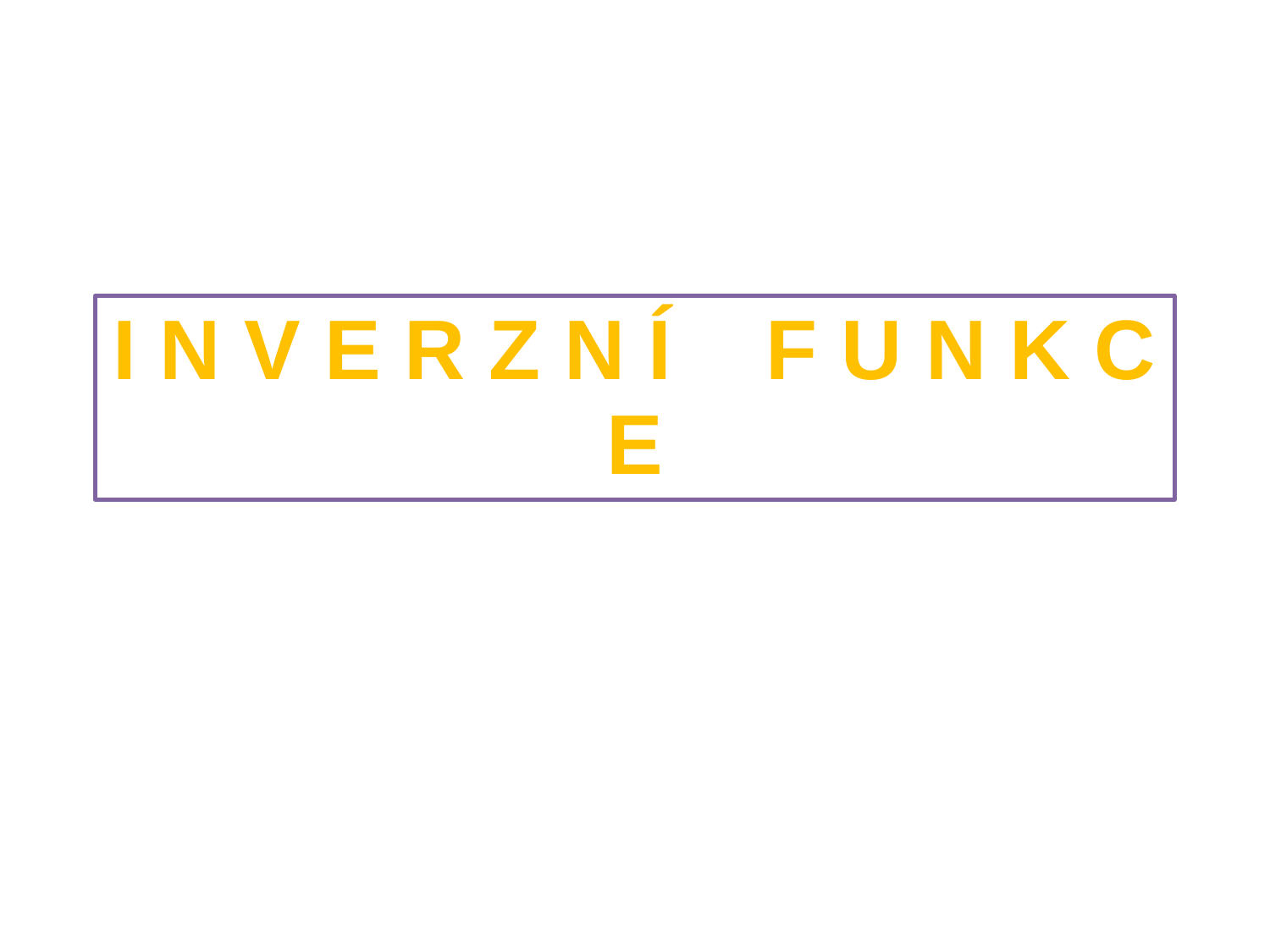

# I N V E R Z N Í    F U N K C E